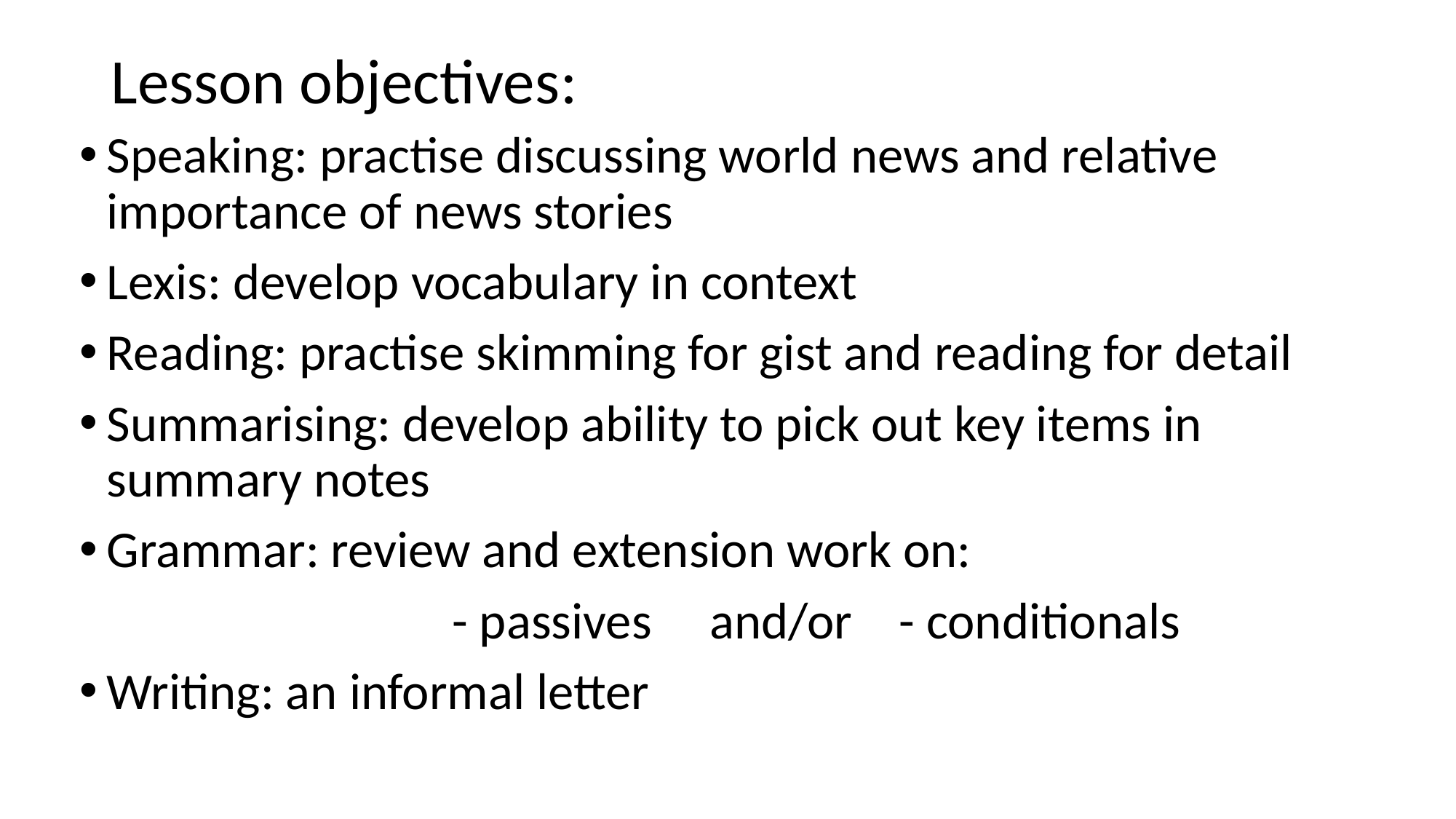

# Lesson objectives:
Speaking: practise discussing world news and relative importance of news stories
Lexis: develop vocabulary in context
Reading: practise skimming for gist and reading for detail
Summarising: develop ability to pick out key items in summary notes
Grammar: review and extension work on:
                                - passives     and/or    - conditionals
Writing: an informal letter